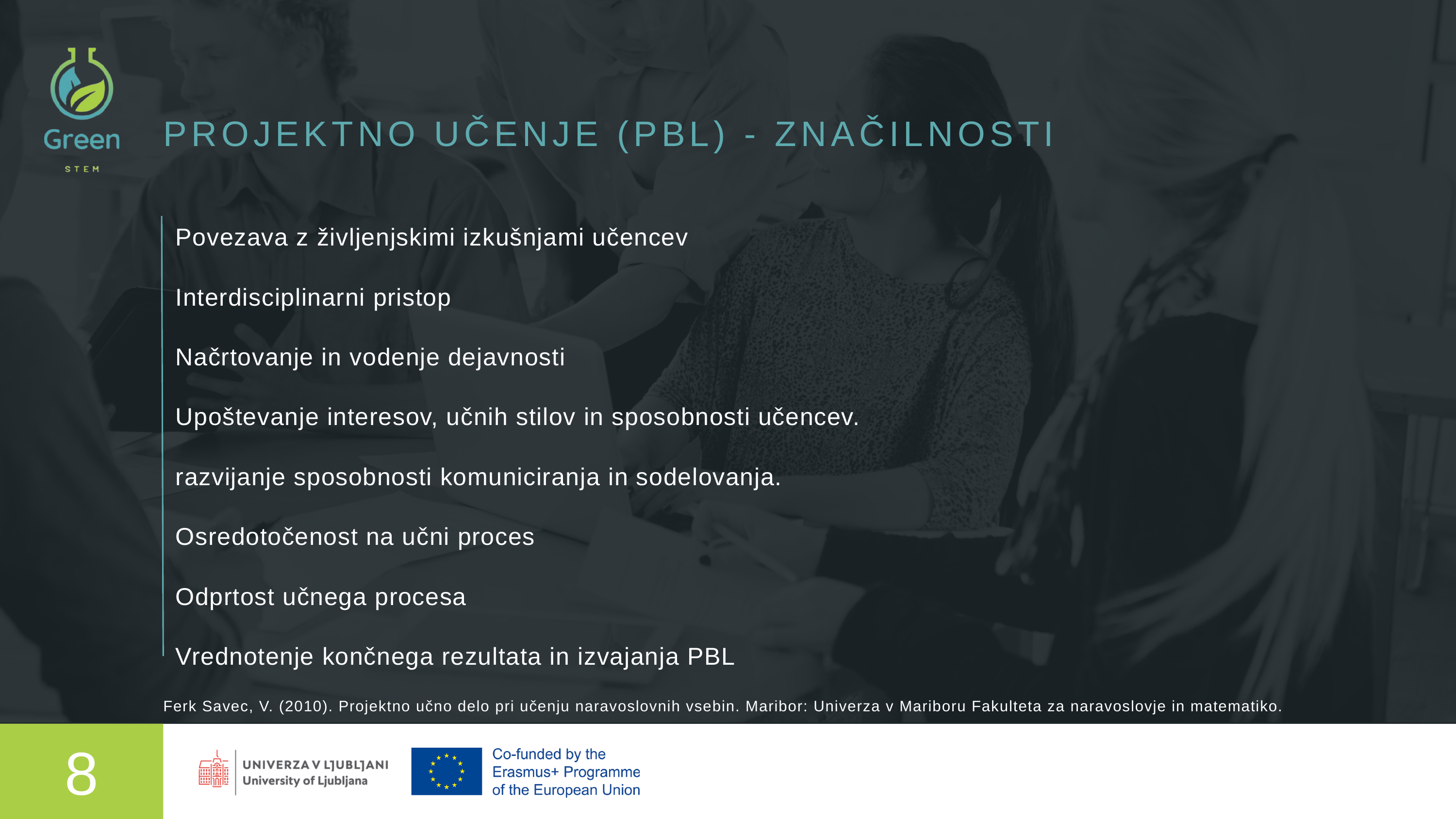

PROJEKTNO UČENJE (PBL) - ZNAČILNOSTI
Povezava z življenjskimi izkušnjami učencev
Interdisciplinarni pristop
Načrtovanje in vodenje dejavnosti
Upoštevanje interesov, učnih stilov in sposobnosti učencev.
razvijanje sposobnosti komuniciranja in sodelovanja.
Osredotočenost na učni proces
Odprtost učnega procesa
Vrednotenje končnega rezultata in izvajanja PBL

Ferk Savec, V. (2010). Projektno učno delo pri učenju naravoslovnih vsebin. Maribor: Univerza v Mariboru Fakulteta za naravoslovje in matematiko.

8

Predstavlja Rachelle Beaudry